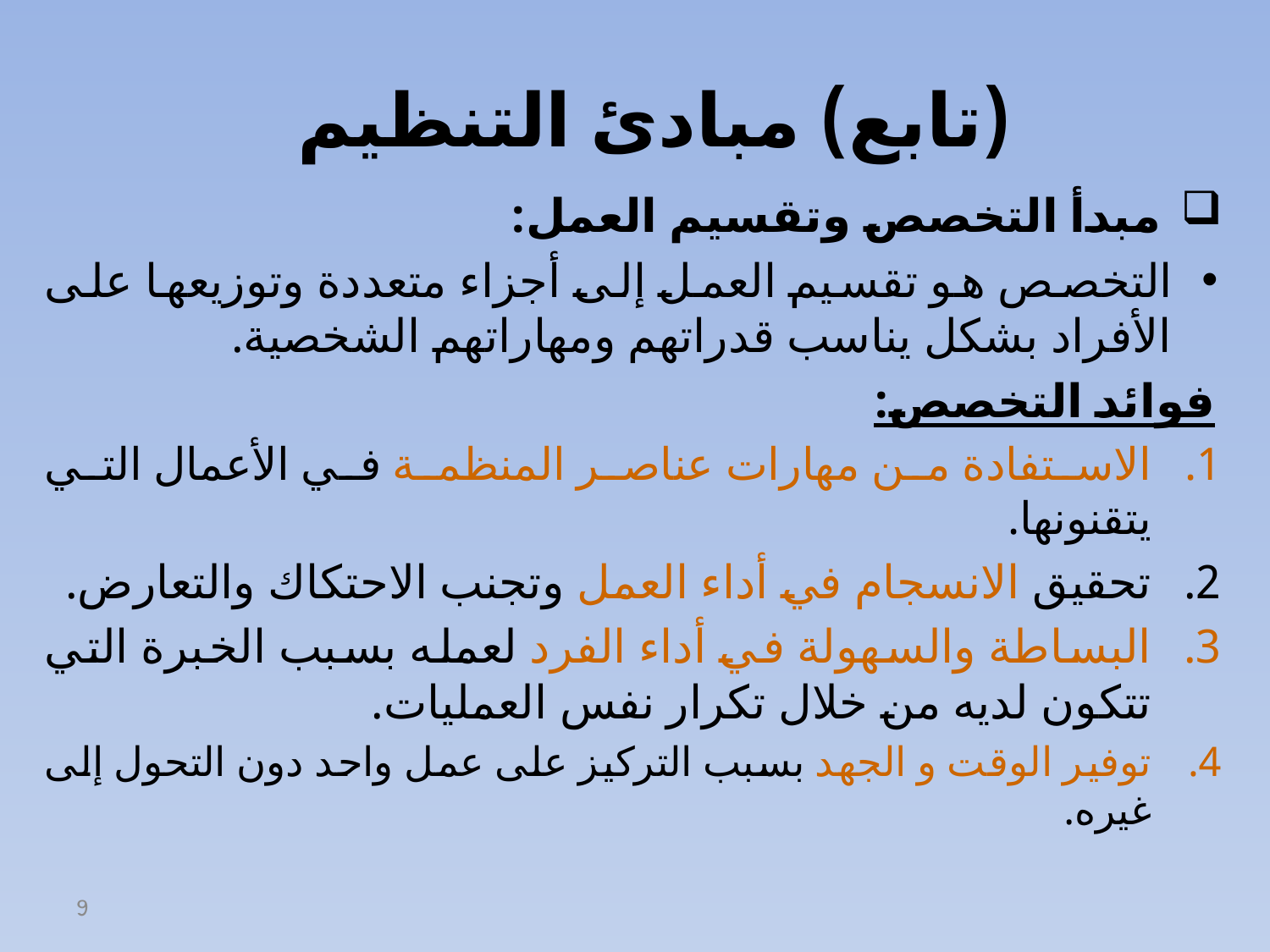

# (تابع) مبادئ التنظيم
 مبدأ التخصص وتقسيم العمل:
التخصص هو تقسيم العمل إلى أجزاء متعددة وتوزيعها على الأفراد بشكل يناسب قدراتهم ومهاراتهم الشخصية.
فوائد التخصص:
الاستفادة من مهارات عناصر المنظمة في الأعمال التي يتقنونها.
تحقيق الانسجام في أداء العمل وتجنب الاحتكاك والتعارض.
البساطة والسهولة في أداء الفرد لعمله بسبب الخبرة التي تتكون لديه من خلال تكرار نفس العمليات.
توفير الوقت و الجهد بسبب التركيز على عمل واحد دون التحول إلى غيره.

9